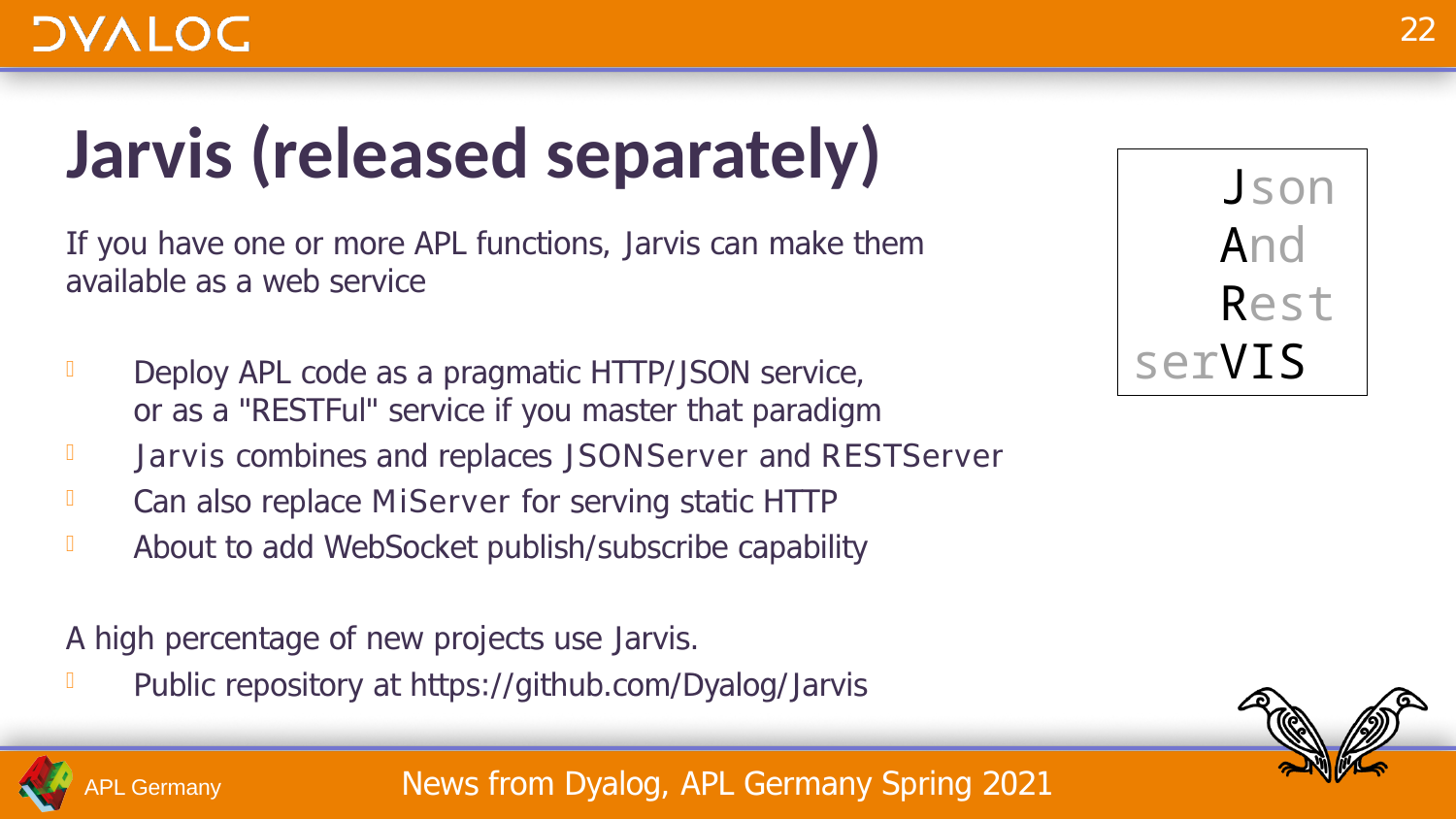

# Jarvis (released separately)
   Json
   And
   Rest
serVIS
If you have one or more APL functions, Jarvis can make them
available as a web service

Deploy APL code as a pragmatic HTTP/JSON service,
or as a "RESTFul" service if you master that paradigm
Jarvis combines and replaces JSONServer and RESTServer
Can also replace MiServer for serving static HTTP
About to add WebSocket publish/subscribe capability

A high percentage of new projects use Jarvis.
Public repository at https://github.com/Dyalog/Jarvis